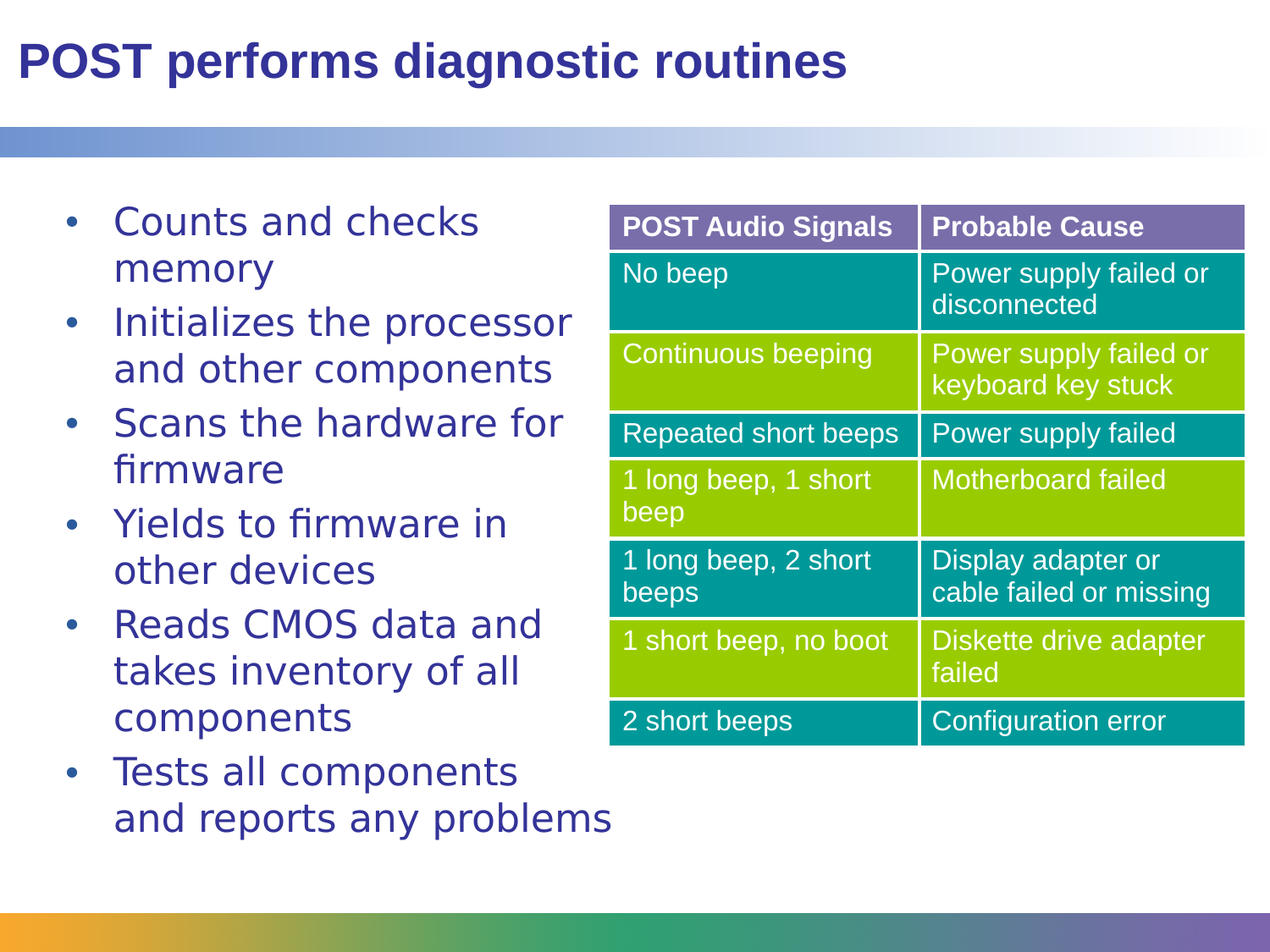

# POST performs diagnostic routines
Counts and checks memory
Initializes the processor and other components
Scans the hardware for firmware
Yields to firmware in other devices
Reads CMOS data and takes inventory of all components
Tests all components
and reports any problems

| POST Audio Signals | Probable Cause |
| --- | --- |
| No beep | Power supply failed or disconnected |
| Continuous beeping | Power supply failed or keyboard key stuck |
| Repeated short beeps | Power supply failed |
| 1 long beep, 1 short beep | Motherboard failed |
| 1 long beep, 2 short beeps | Display adapter or cable failed or missing |
| 1 short beep, no boot | Diskette drive adapter failed |
| 2 short beeps | Configuration error |